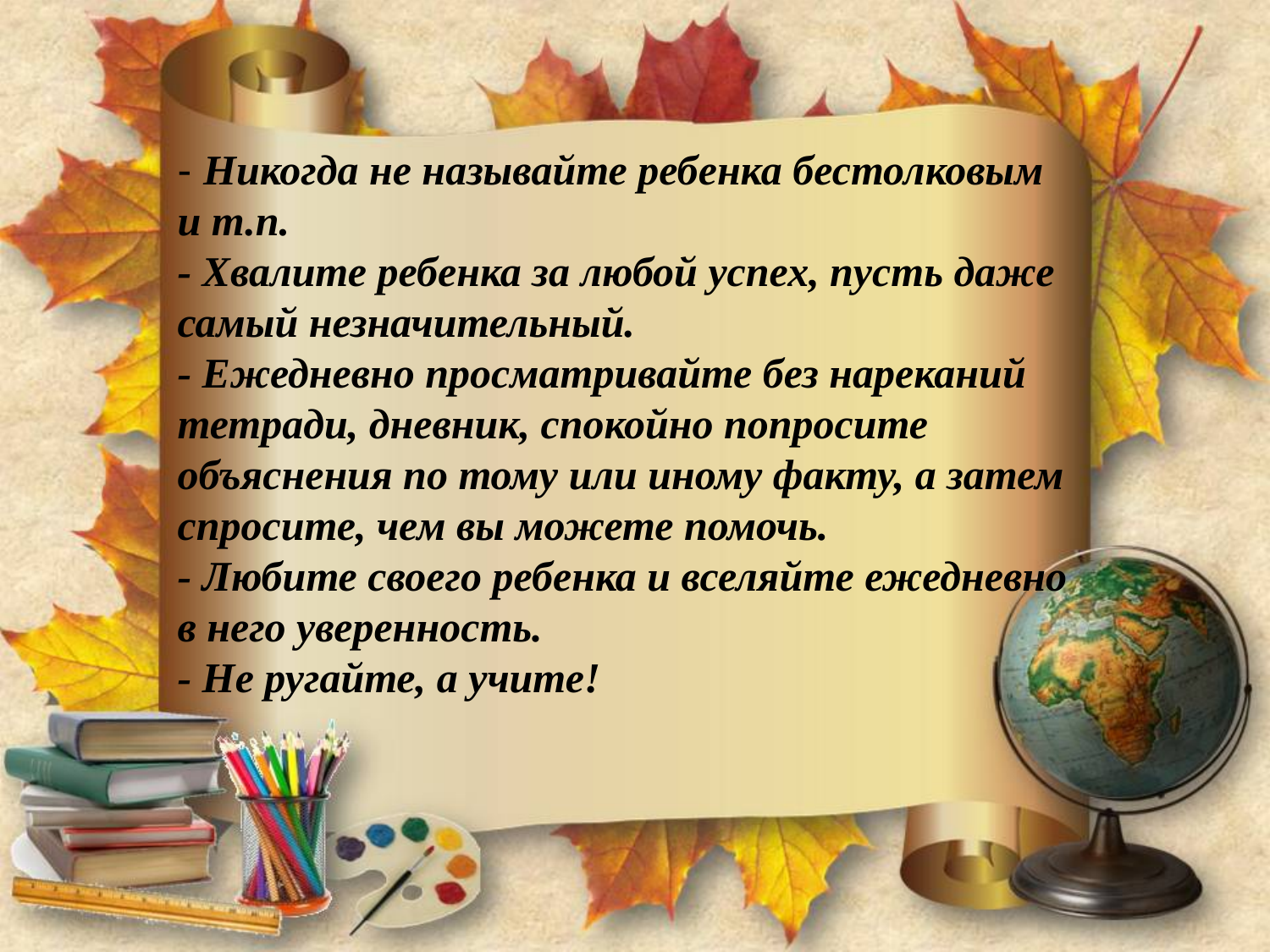

- Никогда не называйте ребенка бестолковым и т.п.
- Хвалите ребенка за любой успех, пусть даже самый незначительный.
- Ежедневно просматривайте без нареканий тетради, дневник, спокойно попросите объяснения по тому или иному факту, а затем спросите, чем вы можете помочь.
- Любите своего ребенка и вселяйте ежедневно в него уверенность.
- Не ругайте, а учите!